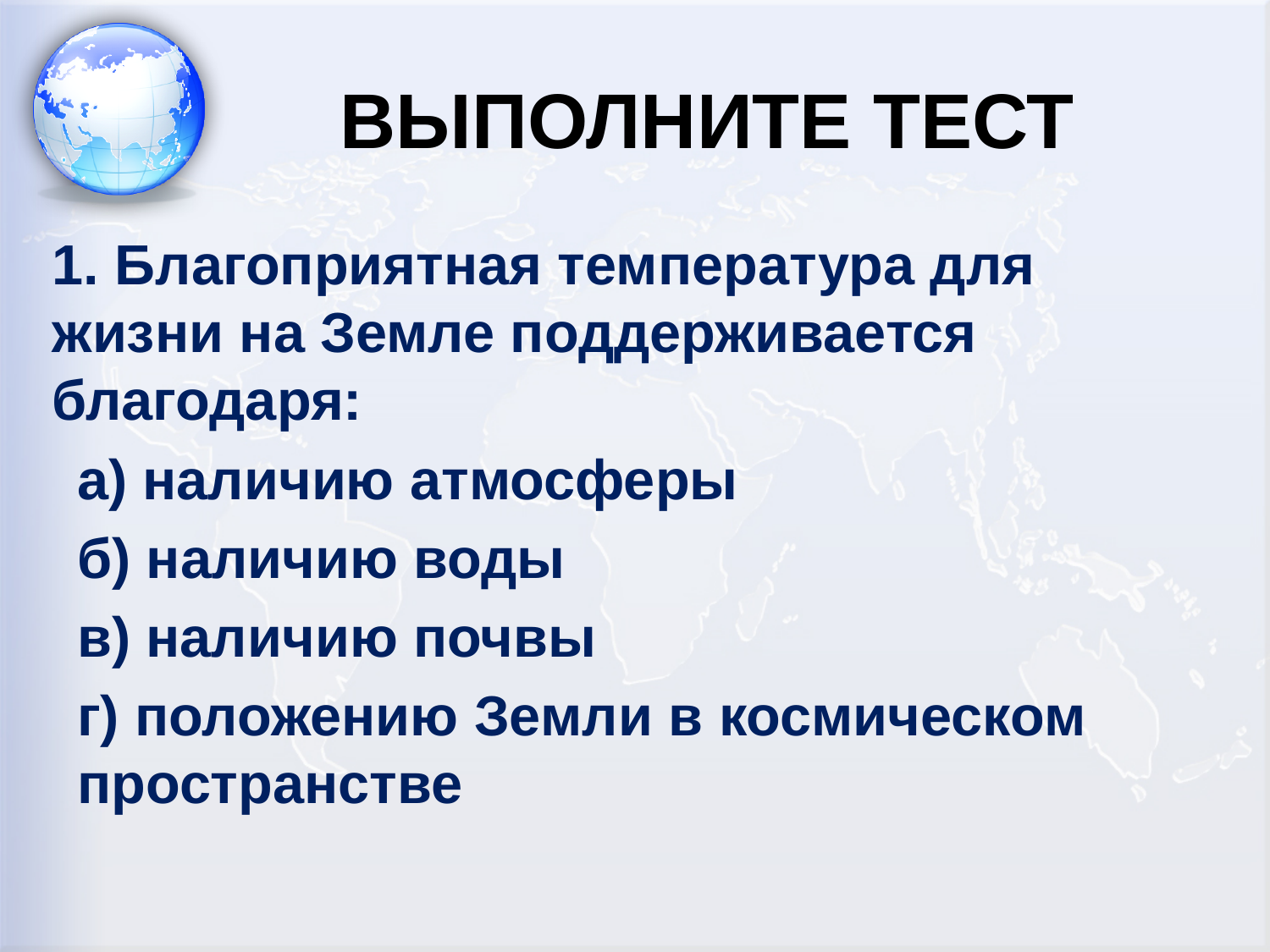

# ВЫПОЛНИТЕ ТЕСТ
1. Благоприятная температура для жизни на Земле поддерживается благодаря:
а) наличию атмосферы
б) наличию воды
в) наличию почвы
г) положению Земли в космическом пространстве